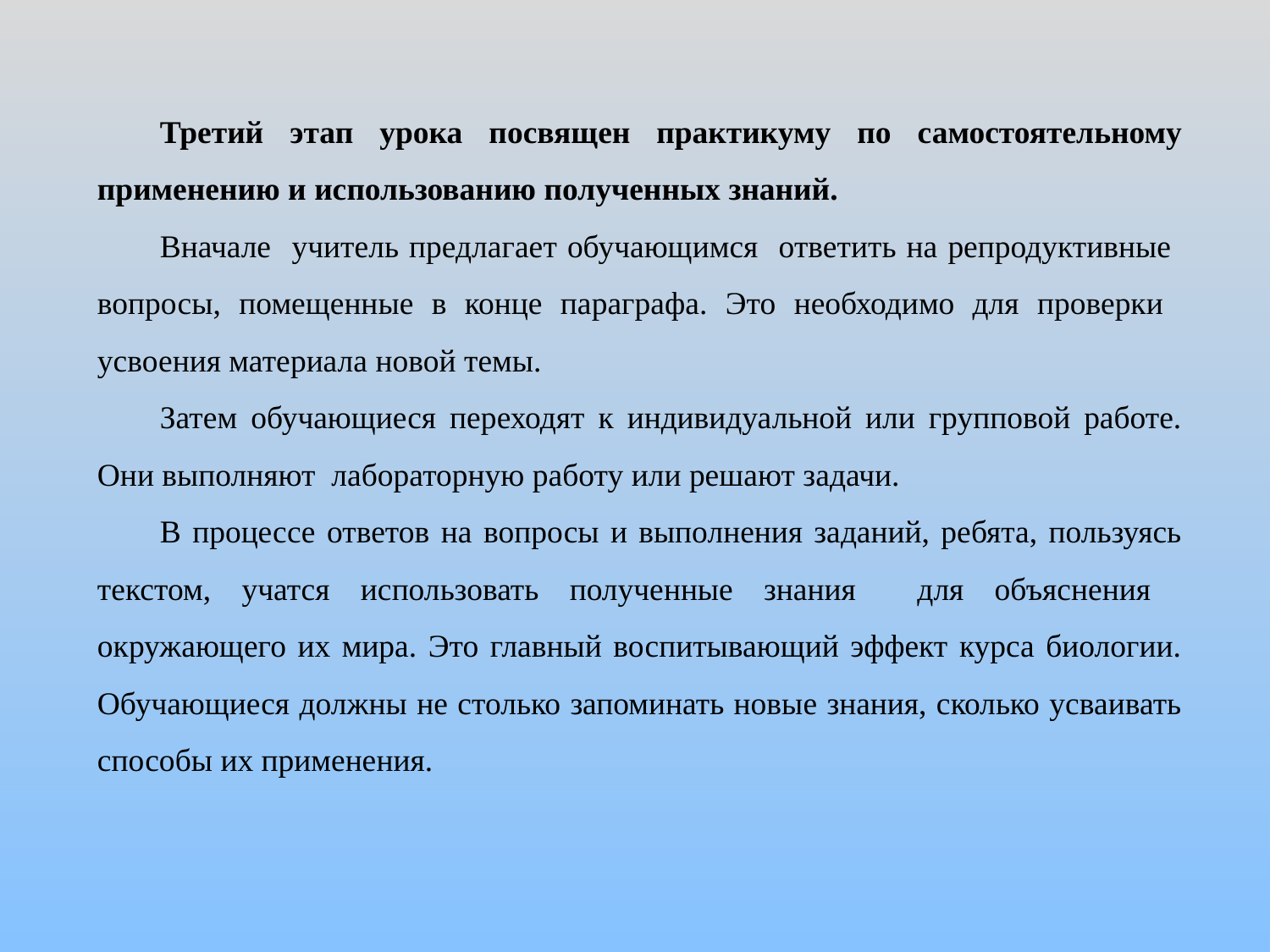

Третий этап урока посвящен практикуму по самостоятельному применению и использованию полученных знаний.
Вначале  учитель предлагает обучающимся  ответить на репродуктивные  вопросы, помещенные в конце параграфа. Это необходимо для проверки  усвоения материала новой темы.
Затем обучающиеся переходят к индивидуальной или групповой работе. Они выполняют  лабораторную работу или решают задачи.
В процессе ответов на вопросы и выполнения заданий, ребята, пользуясь текстом, учатся использовать полученные знания  для объяснения  окружающего их мира. Это главный воспитывающий эффект курса биологии. Обучающиеся должны не столько запоминать новые знания, сколько усваивать способы их применения.